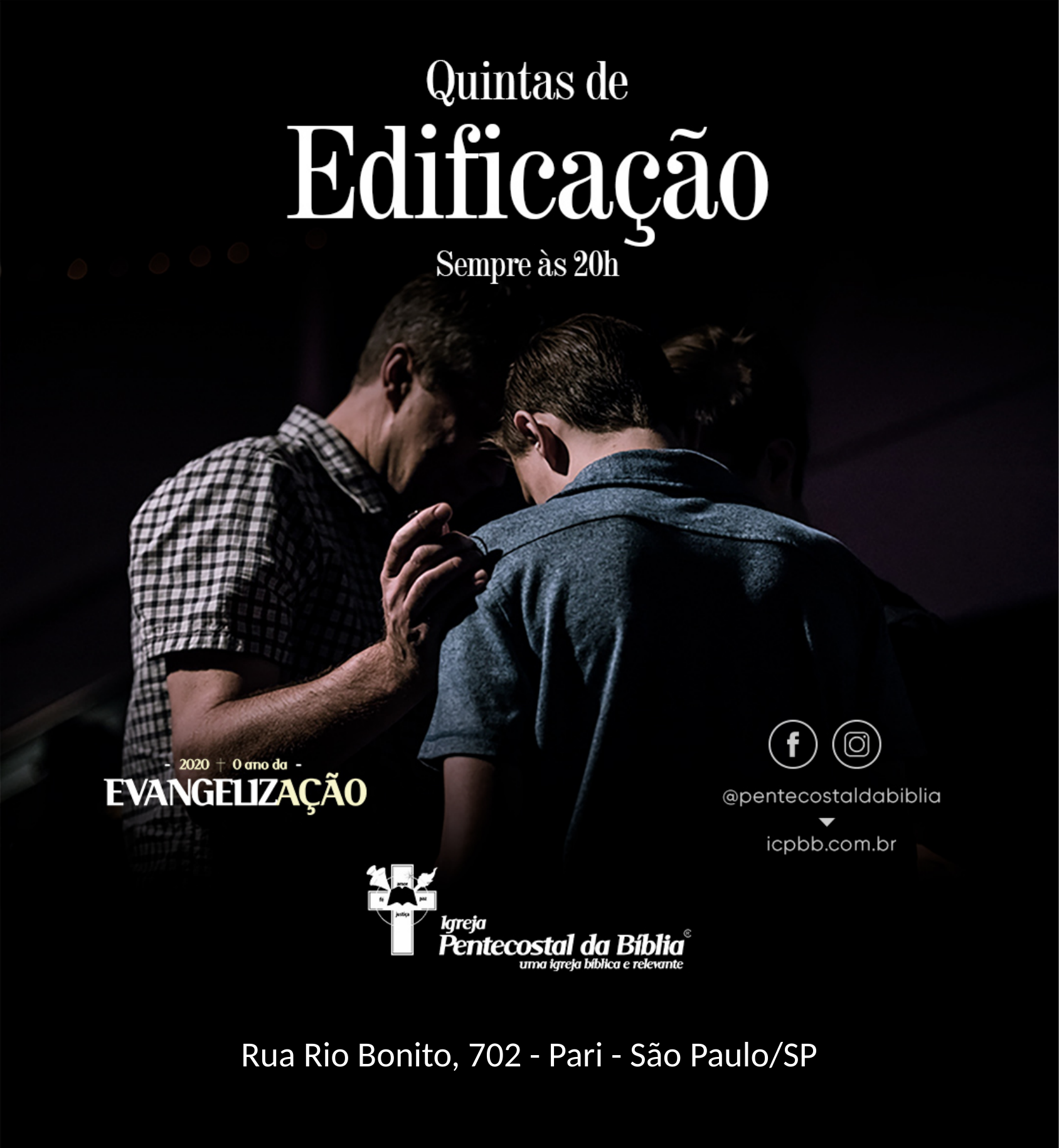

Rua Rio Bonito, 702 - Pari - São Paulo/SP